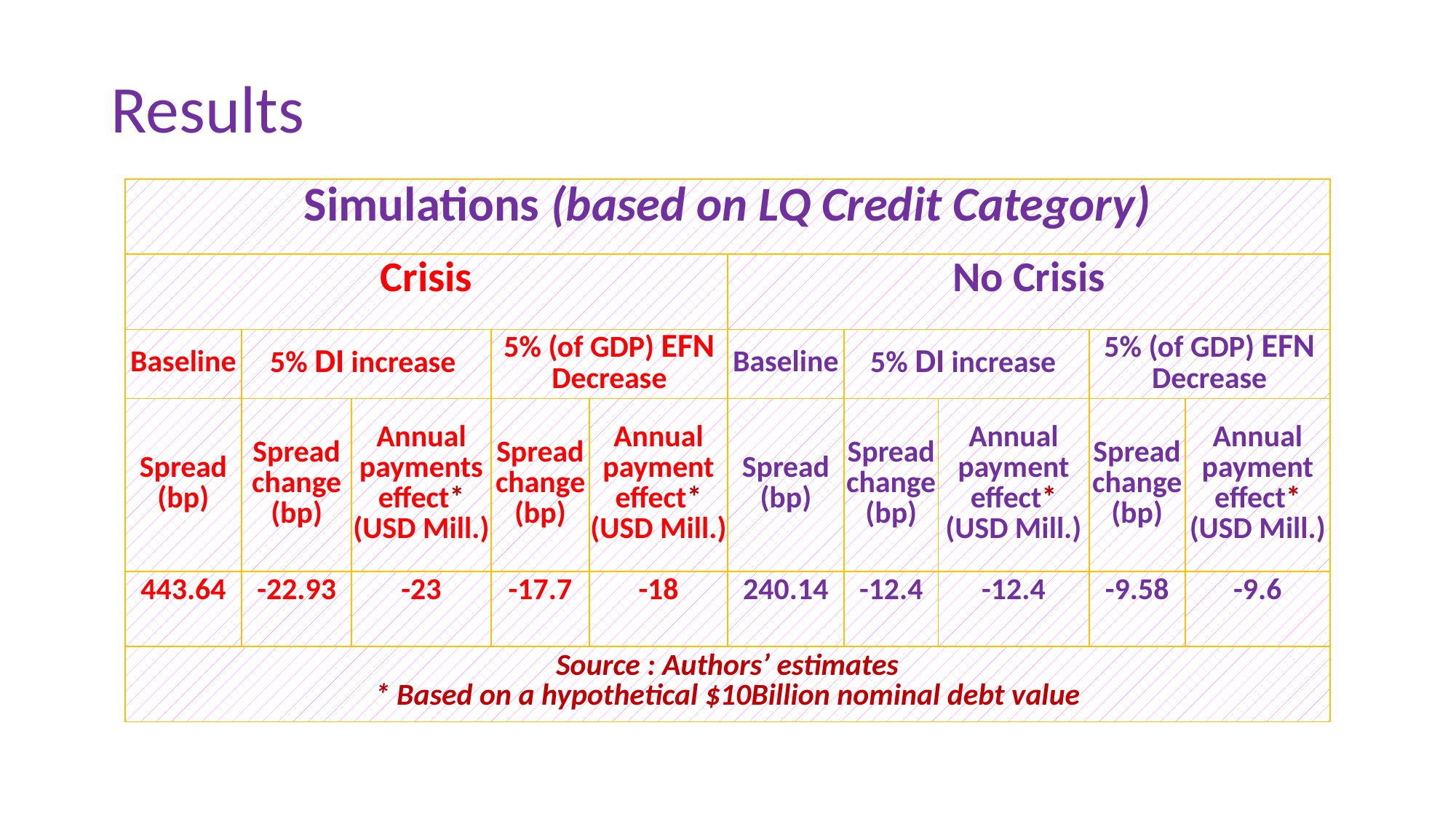

# Results
| Simulations (based on LQ Credit Category) |  |  |  |  |  |  |  |  |  |
| --- | --- | --- | --- | --- | --- | --- | --- | --- | --- |
| Crisis |  |  |  |  | No Crisis |  |  |  |  |
| Baseline | 5% DI increase |  | 5% (of GDP) EFN Decrease |  | Baseline | 5% DI increase |  | 5% (of GDP) EFN Decrease |  |
| Spread (bp) | Spread change (bp) | Annual payments effect\* (USD Mill.) | Spread change (bp) | Annual payment effect\* (USD Mill.) | Spread (bp) | Spread change (bp) | Annual payment effect\* (USD Mill.) | Spread change (bp) | Annual payment effect\* (USD Mill.) |
| 443.64 | -22.93 | -23 | -17.7 | -18 | 240.14 | -12.4 | -12.4 | -9.58 | -9.6 |
| Source : Authors’ estimates \* Based on a hypothetical $10Billion nominal debt value |  |  |  |  |  |  |  |  |  |